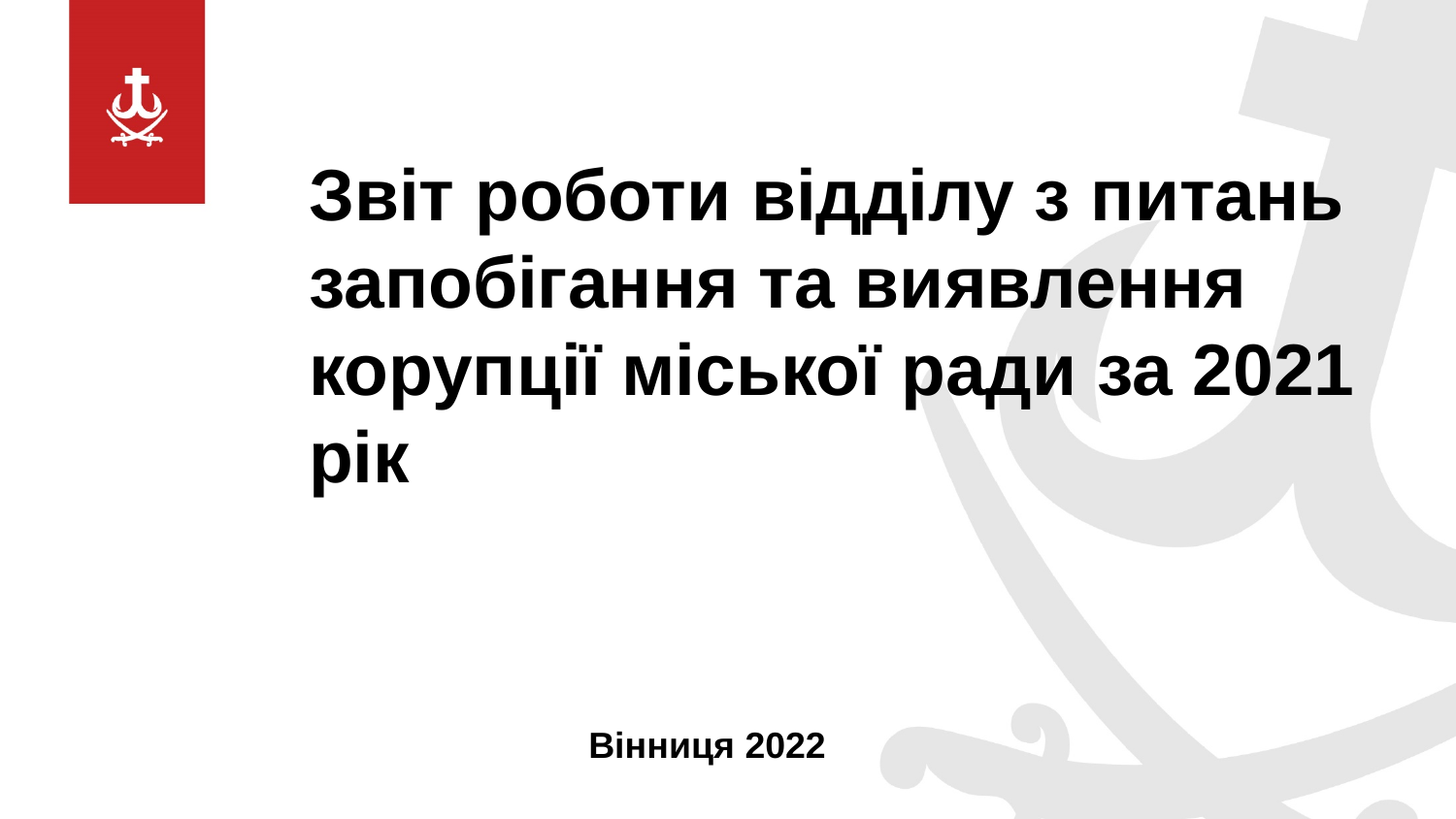

Звіт роботи відділу з питань запобігання та виявлення корупції міської ради за 2021 рік
Вінниця 2022